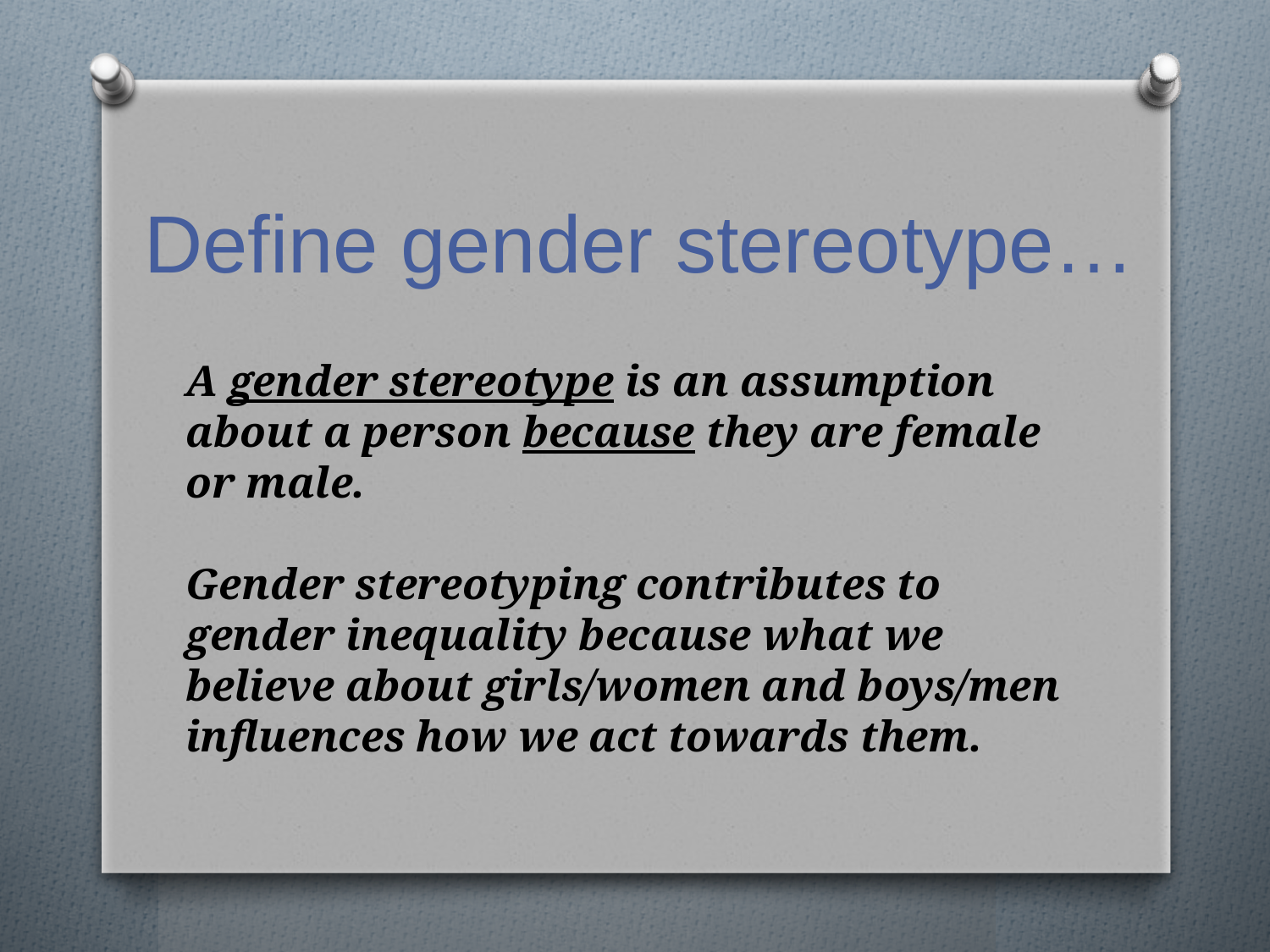

Define gender stereotype…

A gender stereotype is an assumption about a person because they are female or male.

Gender stereotyping contributes to gender inequality because what we believe about girls/women and boys/men influences how we act towards them.